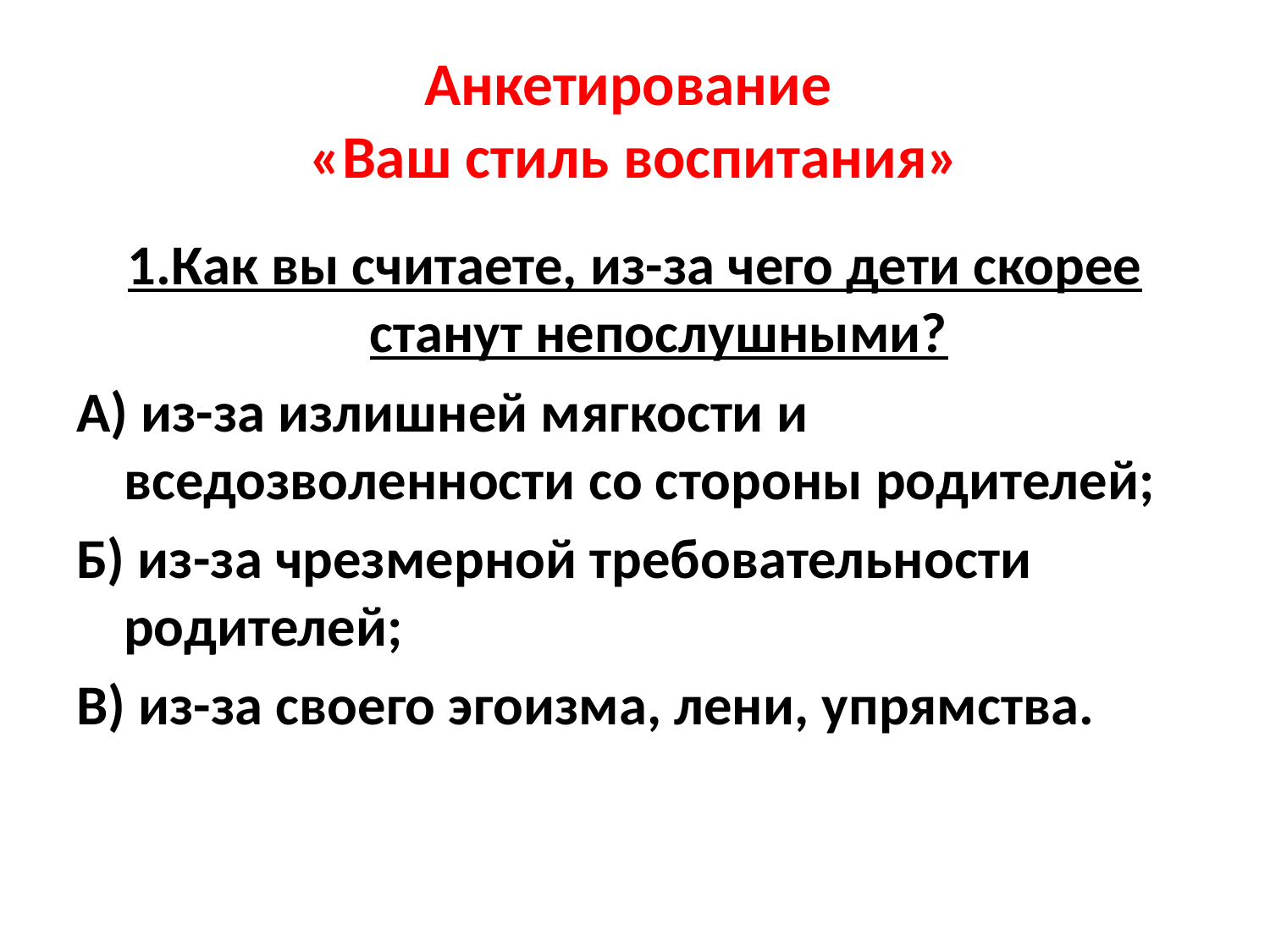

# Анкетирование «Ваш стиль воспитания»
1.Как вы считаете, из-за чего дети скорее станут непослушными?
А) из-за излишней мягкости и вседозволенности со стороны родителей;
Б) из-за чрезмерной требовательности родителей;
В) из-за своего эгоизма, лени, упрямства.